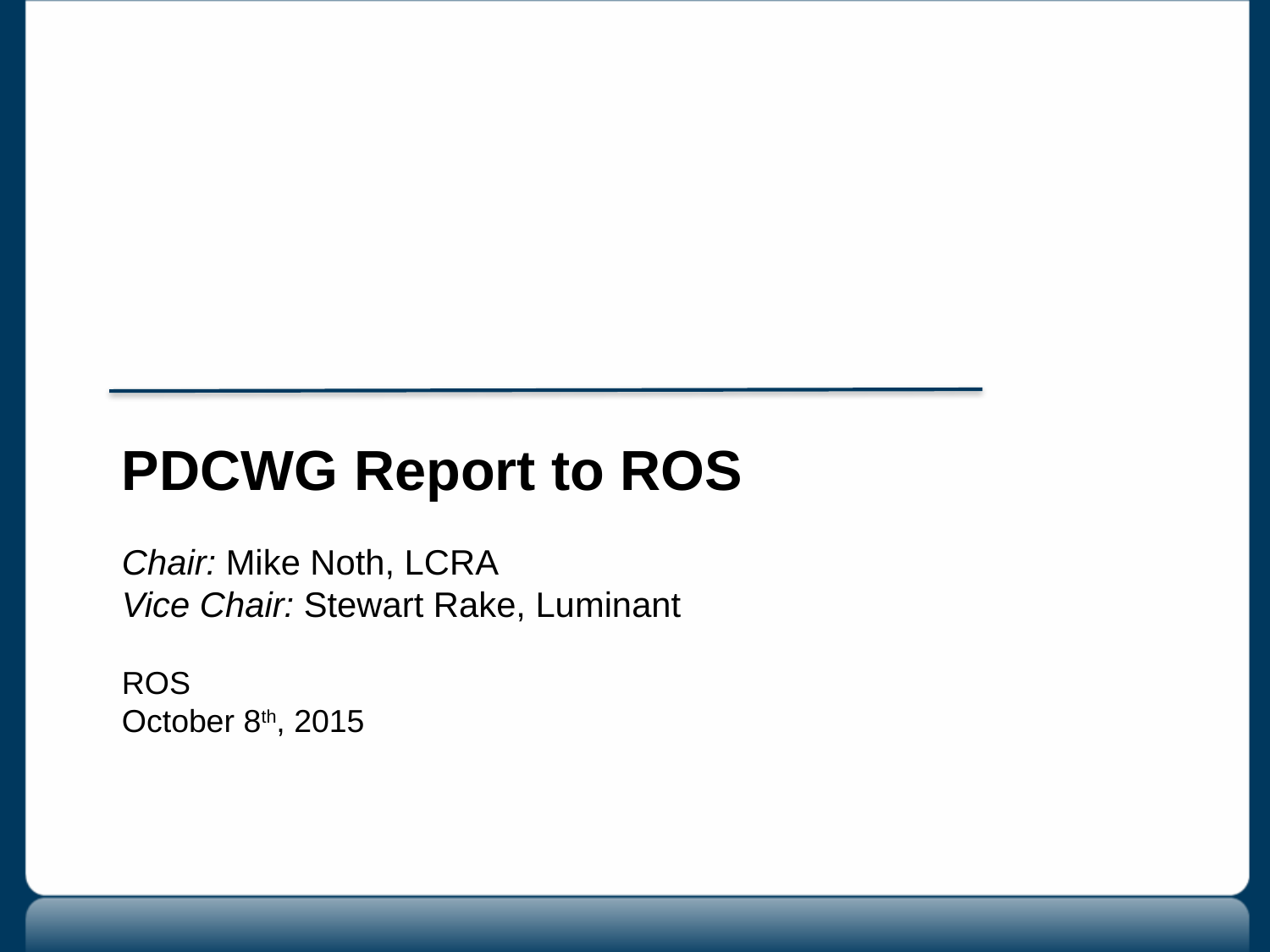

PDCWG Report to ROS

Chair: Mike Noth, LCRA
Vice Chair: Stewart Rake, Luminant

ROS
October 8th, 2015